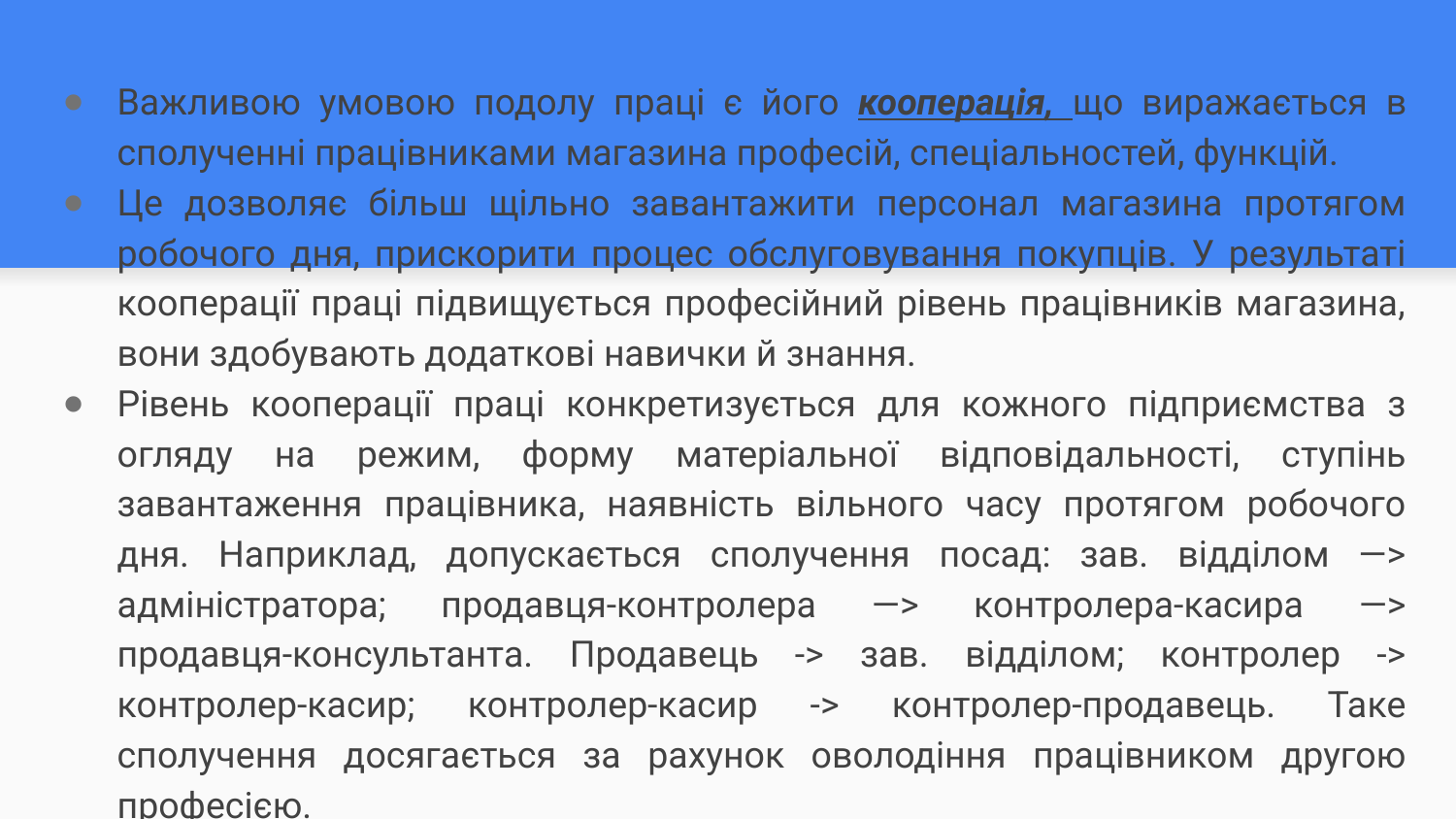

Важливою умовою подолу праці є його кооперація, що виражається в сполученні працівниками магазина професій, спеціальностей, функцій.
Це дозволяє більш щільно завантажити персонал магазина протягом робочого дня, прискорити процес обслуговування покупців. У результаті кооперації праці підвищується професійний рівень працівників магазина, вони здобувають додаткові навички й знання.
Рівень кооперації праці конкретизується для кожного підприємства з огляду на режим, форму матеріальної відповідальності, ступінь завантаження працівника, наявність вільного часу протягом робочого дня. Наприклад, допускається сполучення посад: зав. відділом —> адміністратора; продавця-контролера —> контролера-касира —> продавця-консультанта. Продавець -> зав. відділом; контролер -> контролер-касир; контролер-касир -> контролер-продавець. Таке сполучення досягається за рахунок оволодіння працівником другою професією.

#